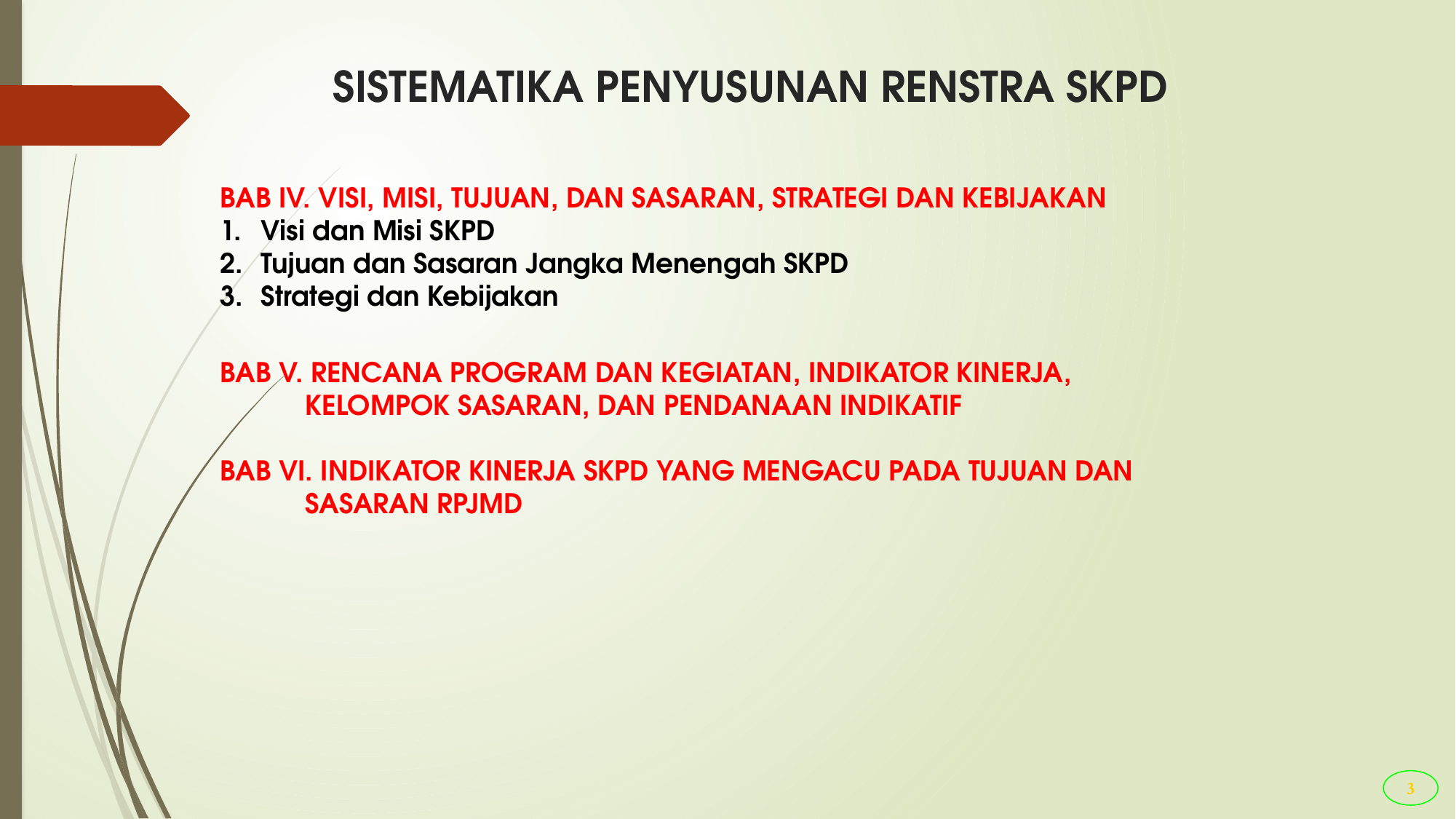

# SISTEMATIKA PENYUSUNAN RENSTRA SKPD
BAB IV. VISI, MISI, TUJUAN, DAN SASARAN, STRATEGI DAN KEBIJAKAN
Visi dan Misi SKPD
Tujuan dan Sasaran Jangka Menengah SKPD
Strategi dan Kebijakan

BAB V. RENCANA PROGRAM DAN KEGIATAN, INDIKATOR KINERJA,
	KELOMPOK SASARAN, DAN PENDANAAN INDIKATIF

BAB VI. INDIKATOR KINERJA SKPD YANG MENGACU PADA TUJUAN DAN SASARAN RPJMD